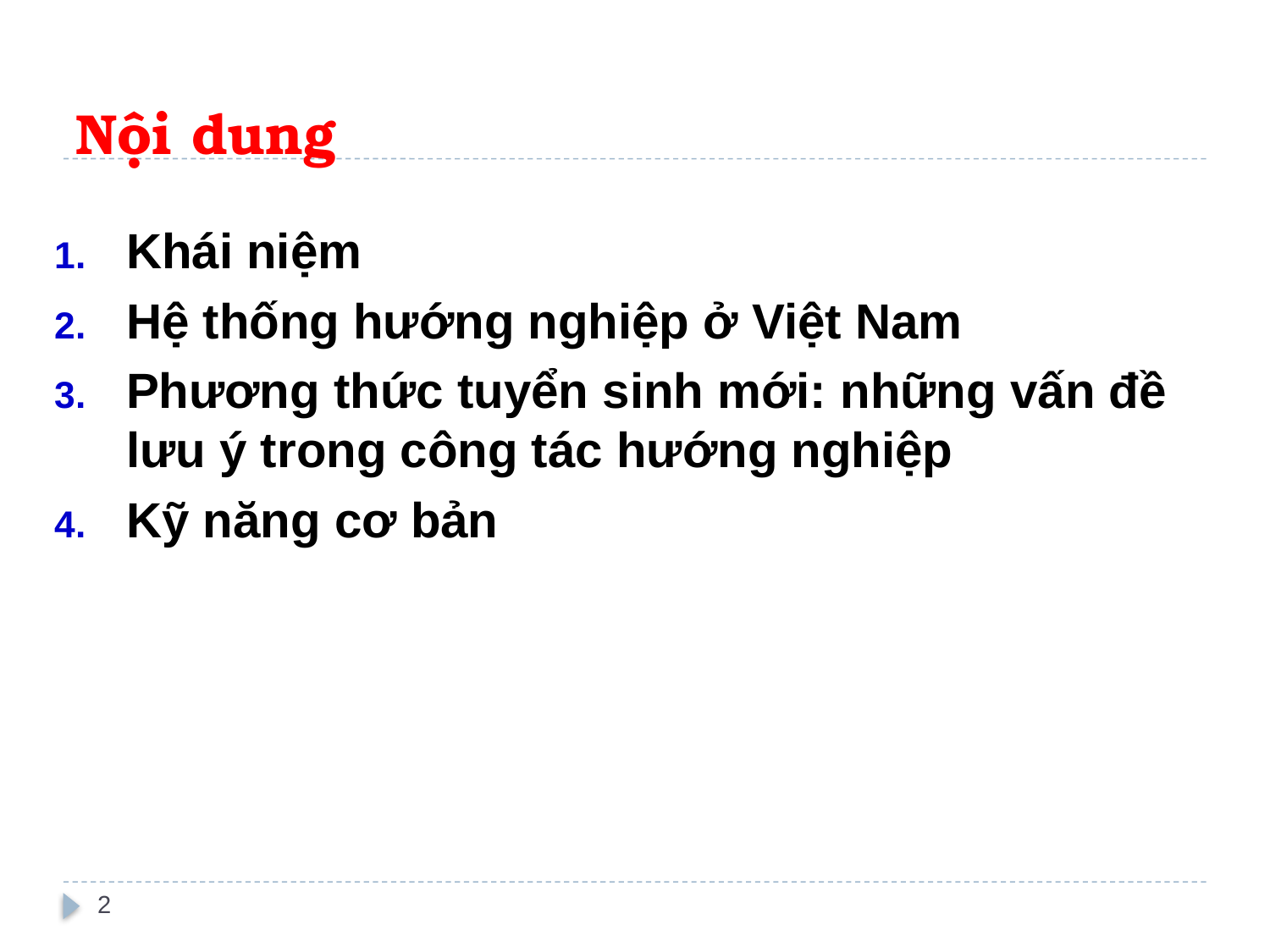

# Nội dung
Khái niệm
Hệ thống hướng nghiệp ở Việt Nam
Phương thức tuyển sinh mới: những vấn đề lưu ý trong công tác hướng nghiệp
Kỹ năng cơ bản

2